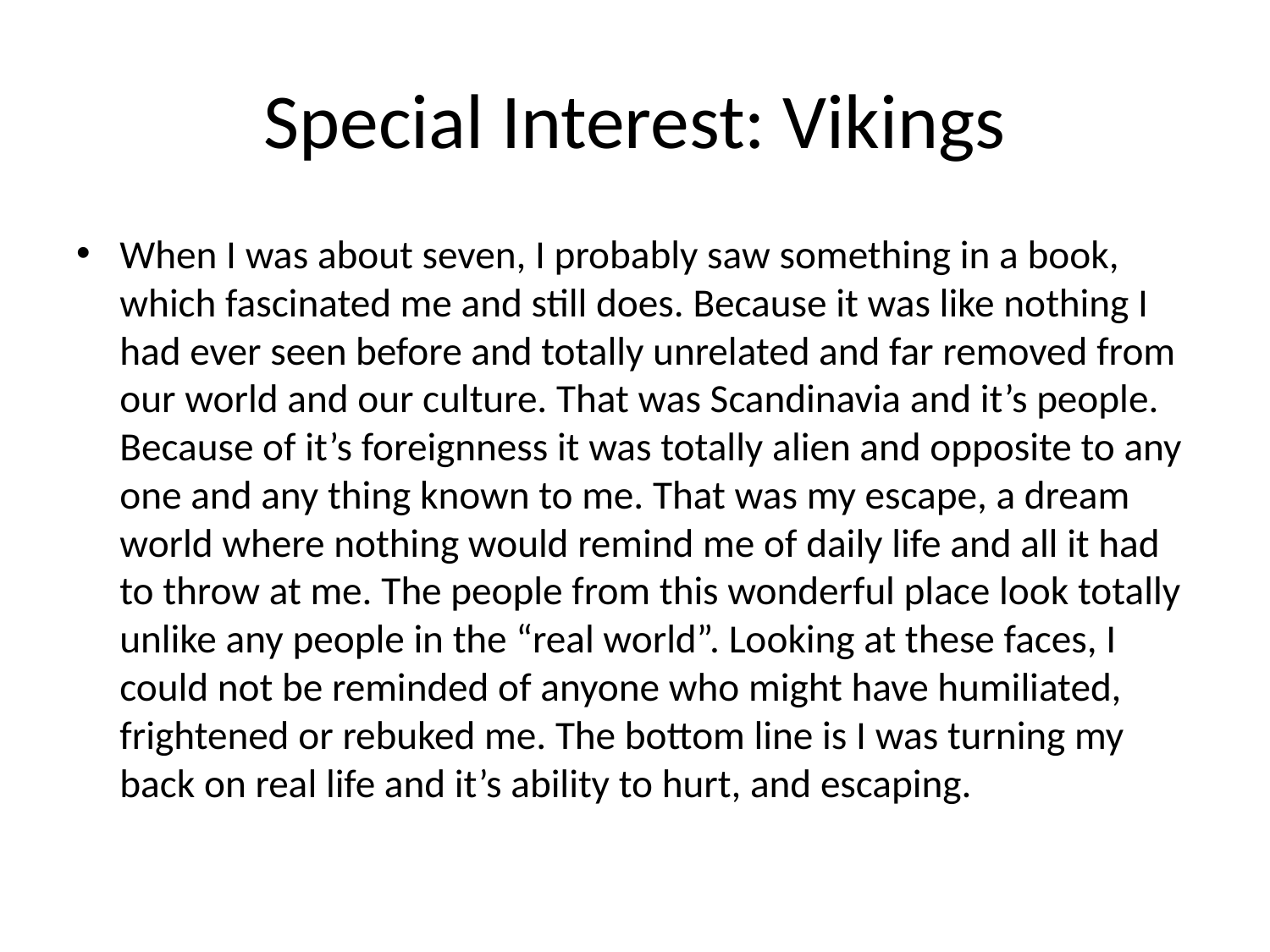

# Special Interest: Vikings
When I was about seven, I probably saw something in a book, which fascinated me and still does. Because it was like nothing I had ever seen before and totally unrelated and far removed from our world and our culture. That was Scandinavia and it’s people. Because of it’s foreignness it was totally alien and opposite to any one and any thing known to me. That was my escape, a dream world where nothing would remind me of daily life and all it had to throw at me. The people from this wonderful place look totally unlike any people in the “real world”. Looking at these faces, I could not be reminded of anyone who might have humiliated, frightened or rebuked me. The bottom line is I was turning my back on real life and it’s ability to hurt, and escaping.